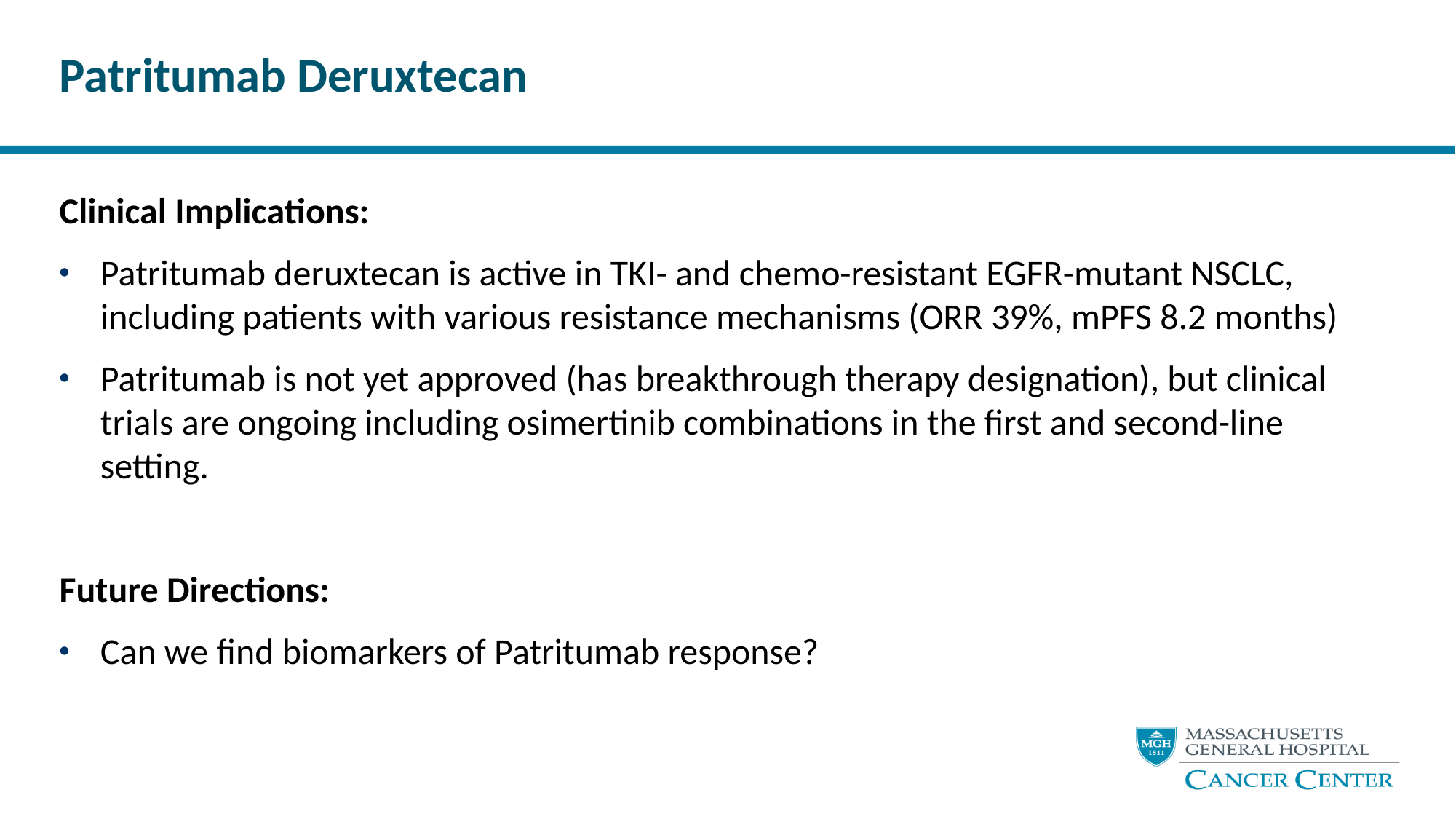

# Patritumab Deruxtecan
Clinical Implications:
Patritumab deruxtecan is active in TKI- and chemo-resistant EGFR-mutant NSCLC, including patients with various resistance mechanisms (ORR 39%, mPFS 8.2 months)
Patritumab is not yet approved (has breakthrough therapy designation), but clinical trials are ongoing including osimertinib combinations in the first and second-line setting.

Future Directions:
Can we find biomarkers of Patritumab response?